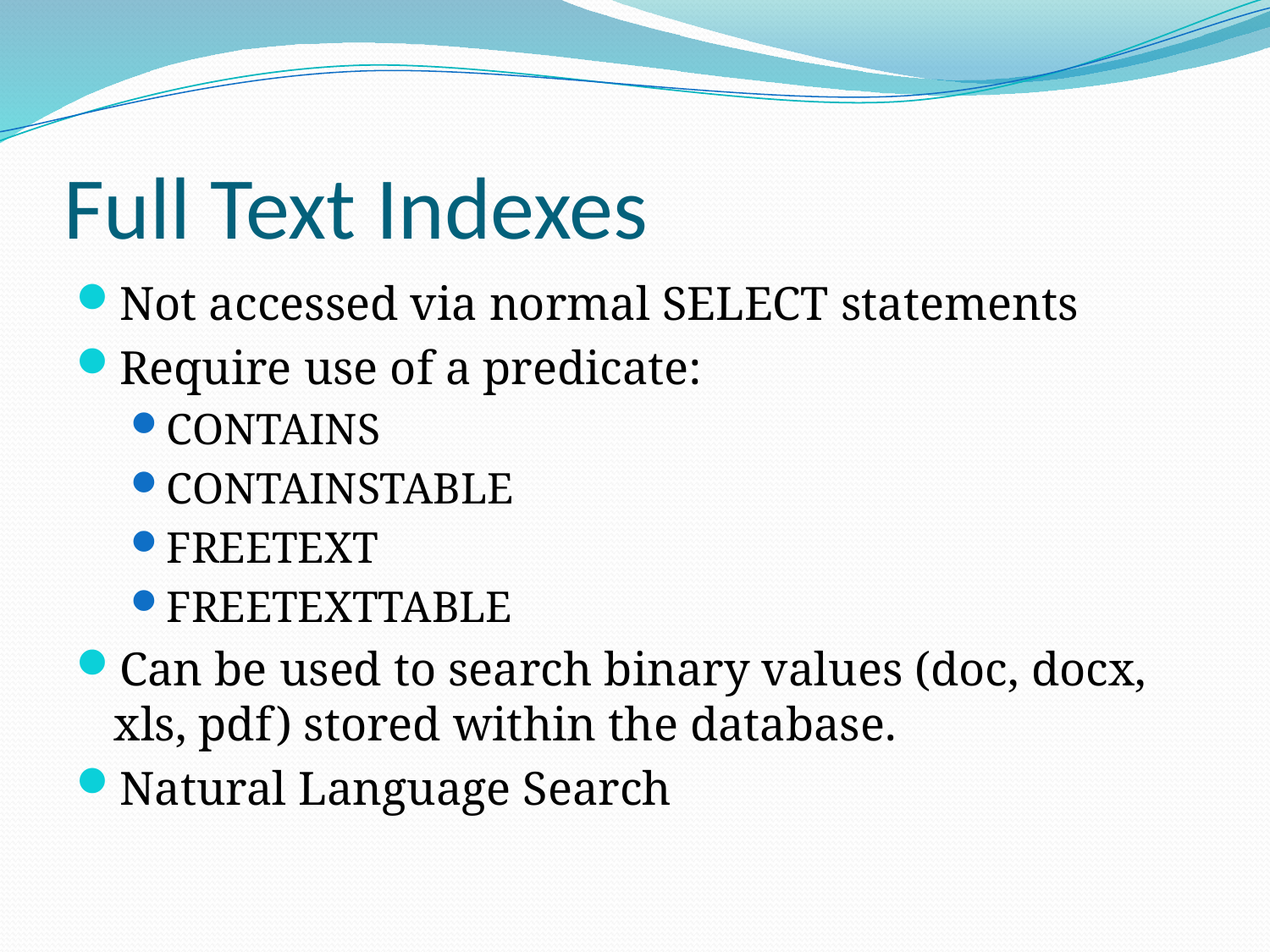

# Full Text Indexes
Not accessed via normal SELECT statements
Require use of a predicate:
CONTAINS
CONTAINSTABLE
FREETEXT
FREETEXTTABLE
Can be used to search binary values (doc, docx, xls, pdf) stored within the database.
Natural Language Search